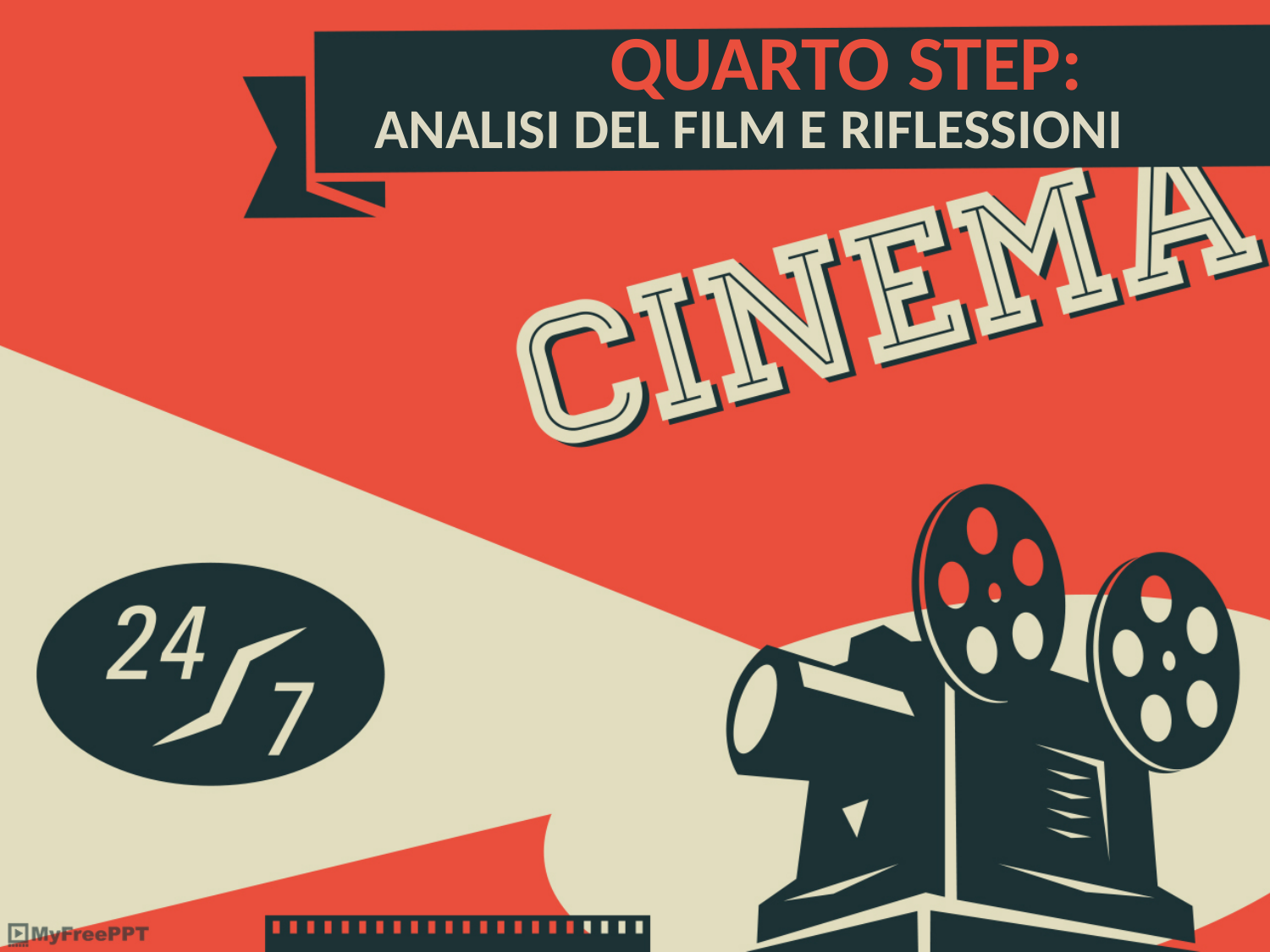

QUARTO STEP:
ANALISI DEL FILM E RIFLESSIONI